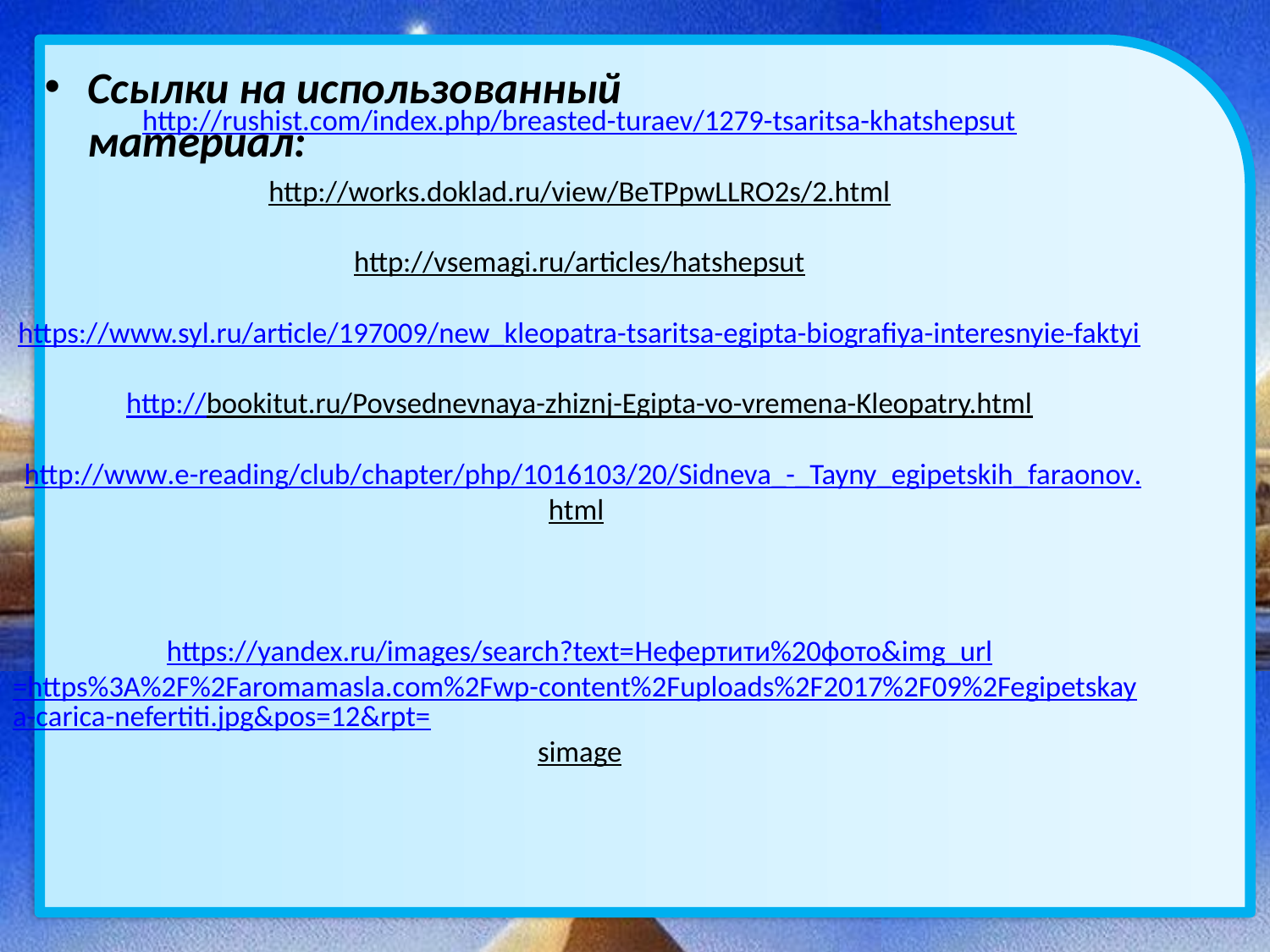

Ссылки на использованный материал:

# http://rushist.com/index.php/breasted-turaev/1279-tsaritsa-khatshepsut http://works.doklad.ru/view/BeTPpwLLRO2s/2.html http://vsemagi.ru/articles/hatshepsut https://www.syl.ru/article/197009/new_kleopatra-tsaritsa-egipta-biografiya-interesnyie-faktyi http://bookitut.ru/Povsednevnaya-zhiznj-Egipta-vo-vremena-Kleopatry.html http://www.e-reading/club/chapter/php/1016103/20/Sidneva_-_Tayny_egipetskih_faraonov.html https://yandex.ru/images/search?text=Нефертити%20фото&img_url=https%3A%2F%2Faromamasla.com%2Fwp-content%2Fuploads%2F2017%2F09%2Fegipetskaya-carica-nefertiti.jpg&pos=12&rpt=simage